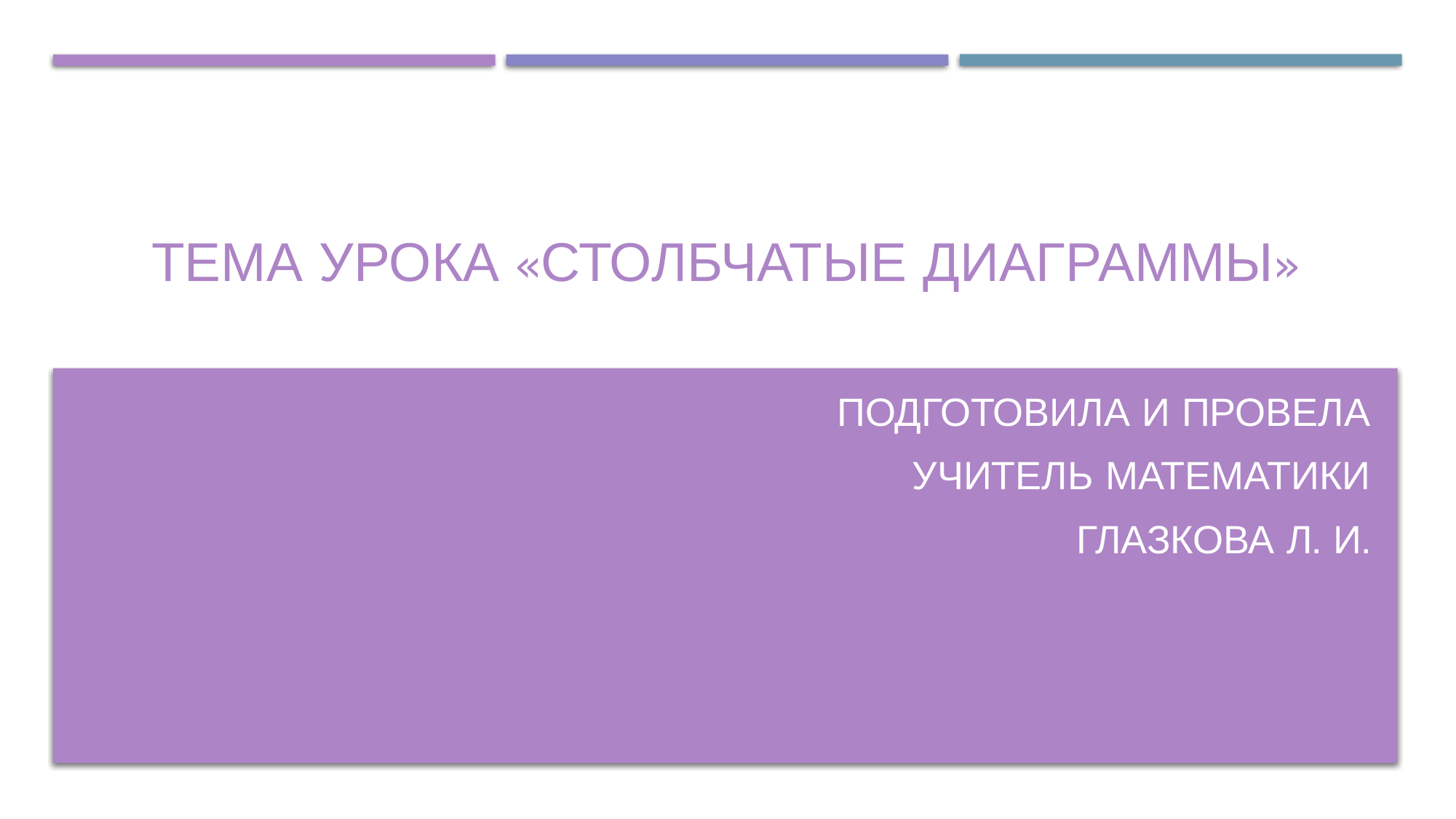

# Тема урока «Столбчатые диаграммы»
Подготовила и провела
 учитель математики
 Глазкова Л. И.